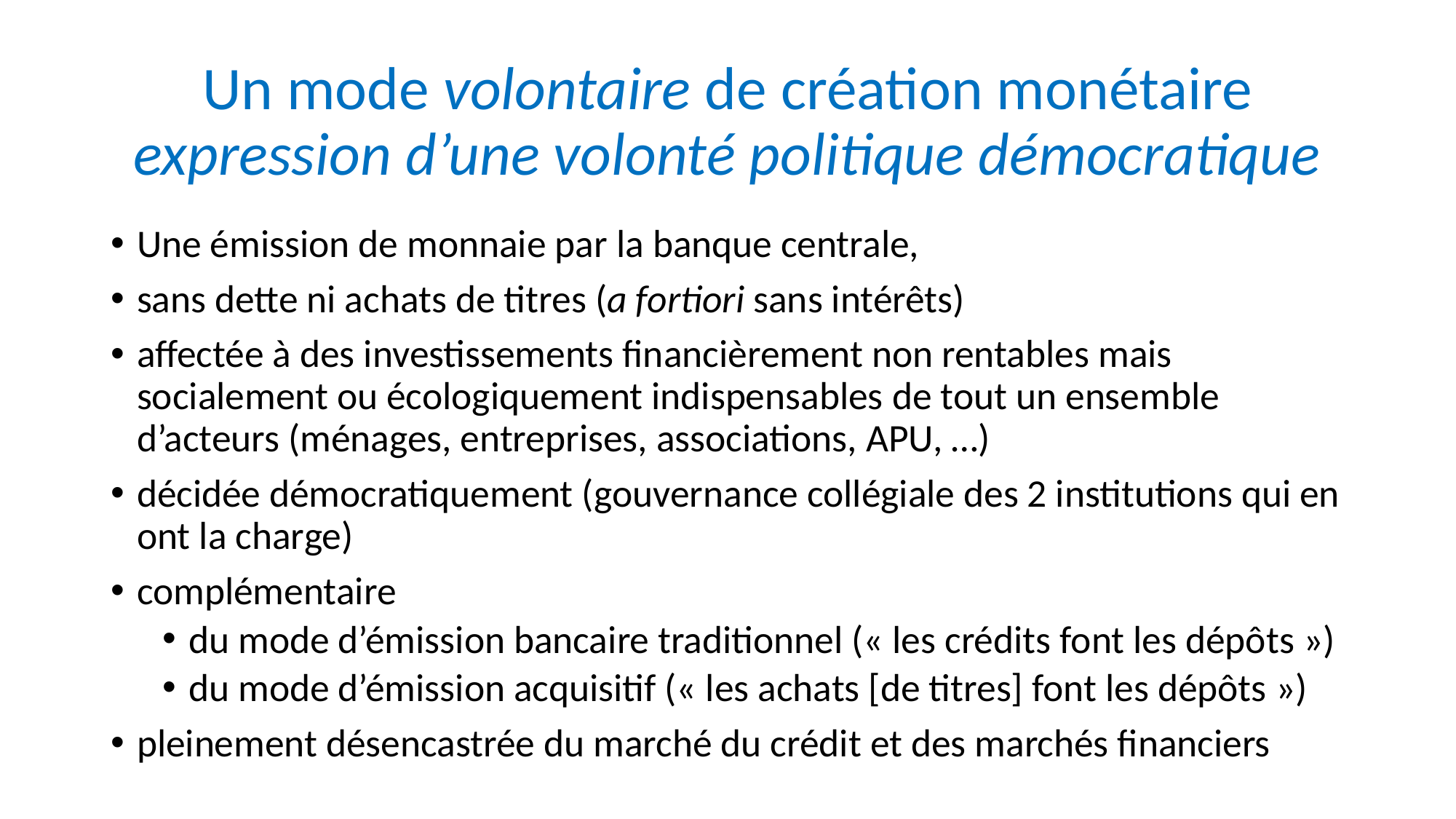

# Un mode volontaire de création monétaire expression d’une volonté politique démocratique
Une émission de monnaie par la banque centrale,
sans dette ni achats de titres (a fortiori sans intérêts)
affectée à des investissements financièrement non rentables mais socialement ou écologiquement indispensables de tout un ensemble d’acteurs (ménages, entreprises, associations, APU, …)
décidée démocratiquement (gouvernance collégiale des 2 institutions qui en ont la charge)
complémentaire
du mode d’émission bancaire traditionnel (« les crédits font les dépôts »)
du mode d’émission acquisitif (« les achats [de titres] font les dépôts »)
pleinement désencastrée du marché du crédit et des marchés financiers